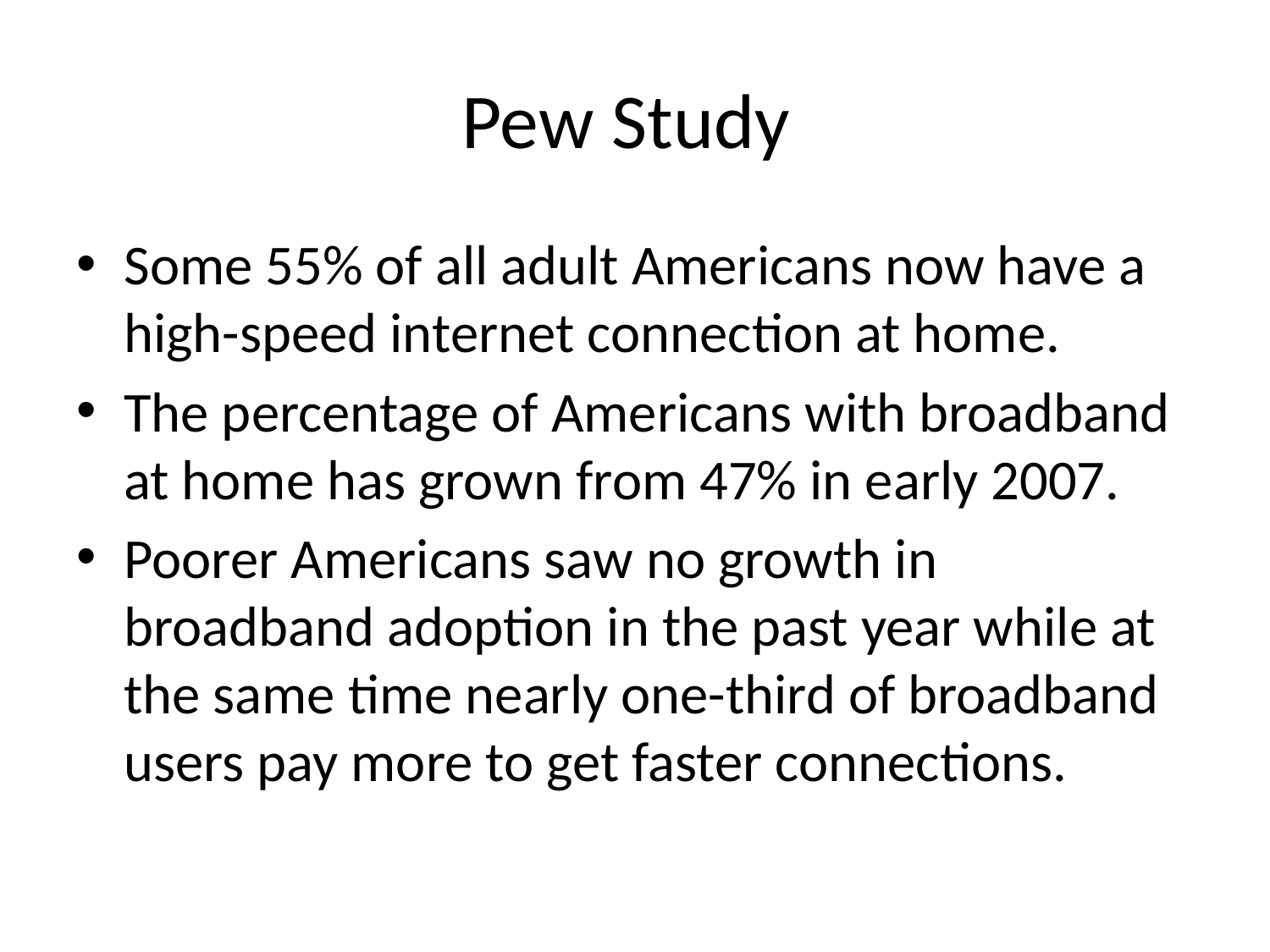

# Pew Study
Some 55% of all adult Americans now have a high-speed internet connection at home.
The percentage of Americans with broadband at home has grown from 47% in early 2007.
Poorer Americans saw no growth in broadband adoption in the past year while at the same time nearly one-third of broadband users pay more to get faster connections.